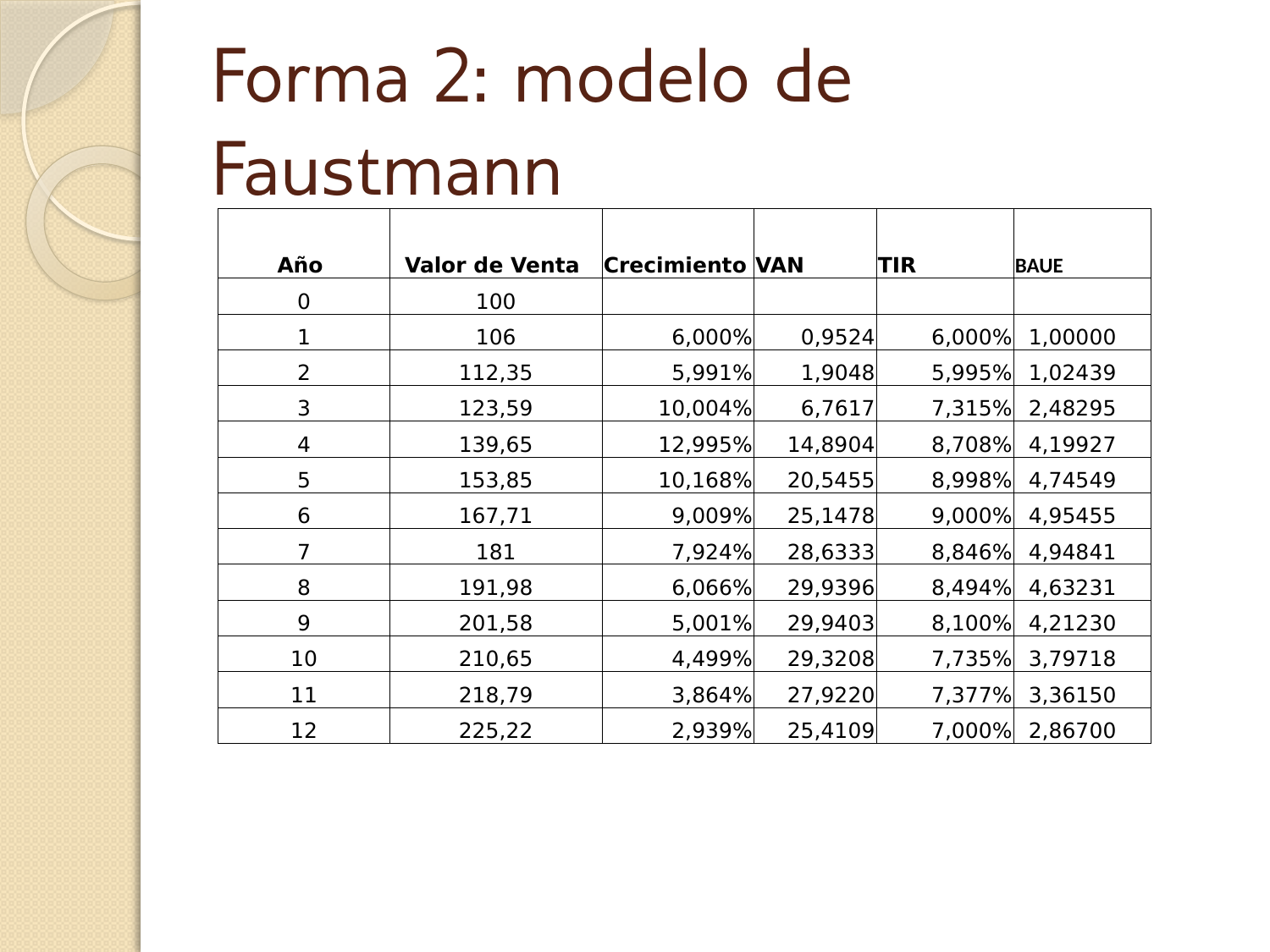

# Forma 2: modelo de Faustmann
| Año | Valor de Venta | Crecimiento | VAN | TIR | BAUE |
| --- | --- | --- | --- | --- | --- |
| 0 | 100 |  |  |  |  |
| 1 | 106 | 6,000% | 0,9524 | 6,000% | 1,00000 |
| 2 | 112,35 | 5,991% | 1,9048 | 5,995% | 1,02439 |
| 3 | 123,59 | 10,004% | 6,7617 | 7,315% | 2,48295 |
| 4 | 139,65 | 12,995% | 14,8904 | 8,708% | 4,19927 |
| 5 | 153,85 | 10,168% | 20,5455 | 8,998% | 4,74549 |
| 6 | 167,71 | 9,009% | 25,1478 | 9,000% | 4,95455 |
| 7 | 181 | 7,924% | 28,6333 | 8,846% | 4,94841 |
| 8 | 191,98 | 6,066% | 29,9396 | 8,494% | 4,63231 |
| 9 | 201,58 | 5,001% | 29,9403 | 8,100% | 4,21230 |
| 10 | 210,65 | 4,499% | 29,3208 | 7,735% | 3,79718 |
| 11 | 218,79 | 3,864% | 27,9220 | 7,377% | 3,36150 |
| 12 | 225,22 | 2,939% | 25,4109 | 7,000% | 2,86700 |